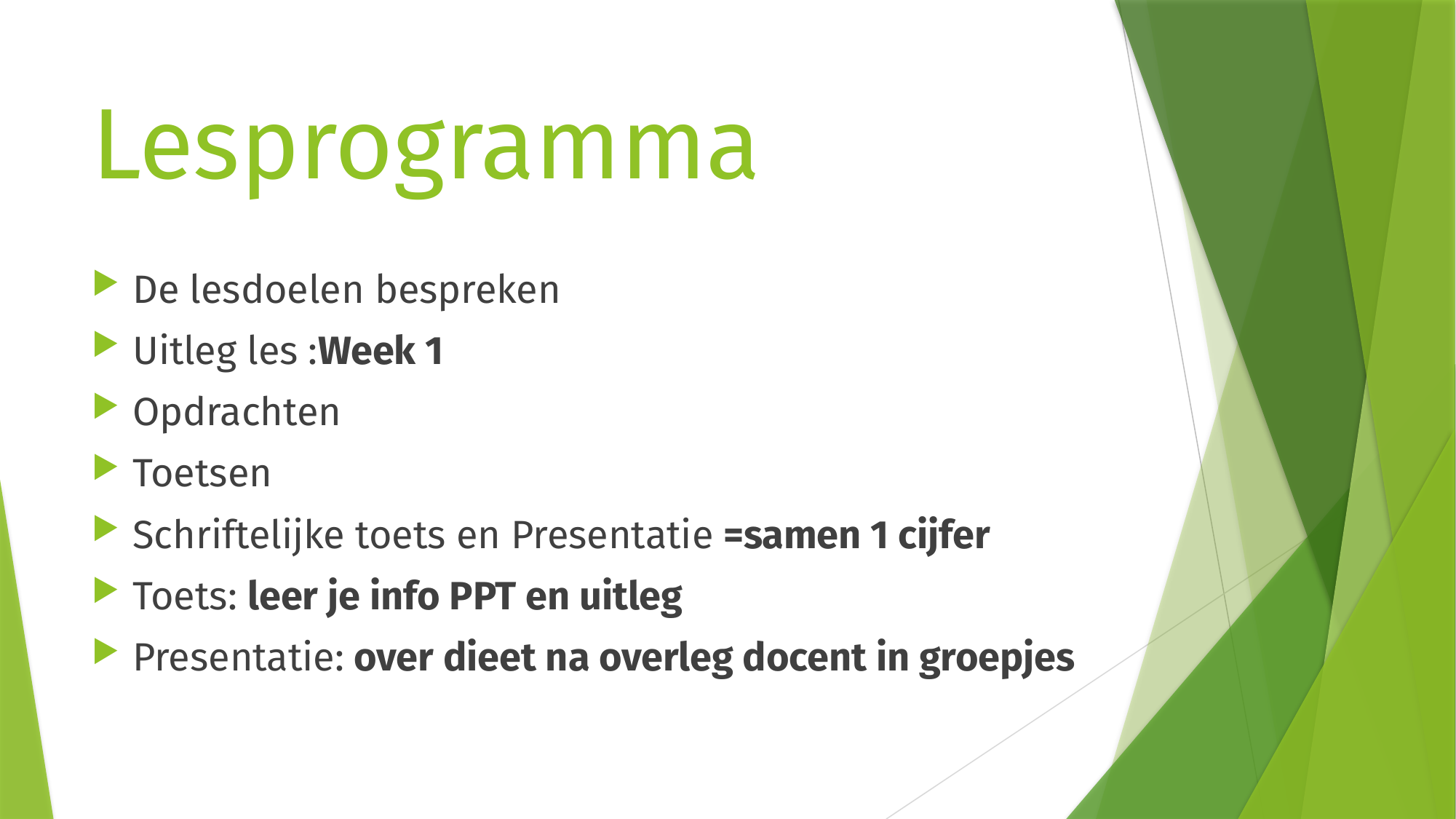

# Lesprogramma
De lesdoelen bespreken
Uitleg les :Week 1
Opdrachten
Toetsen
Schriftelijke toets en Presentatie =samen 1 cijfer
Toets: leer je info PPT en uitleg
Presentatie: over dieet na overleg docent in groepjes